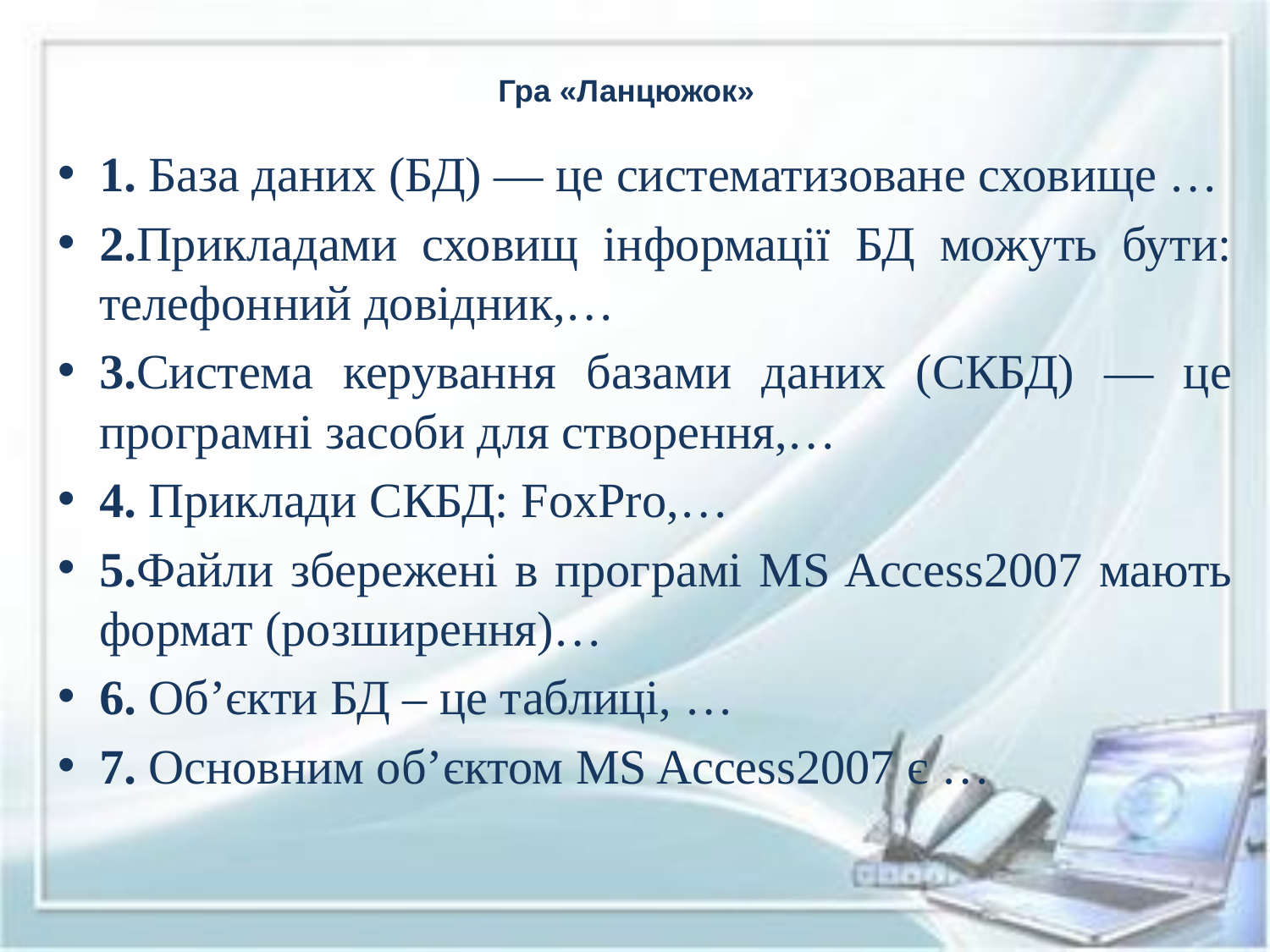

# Гра «Ланцюжок»
1. База даних (БД) — це систематизоване сховище …
2.Прикладами сховищ інформації БД можуть бути: телефонний довідник,…
3.Система керування базами даних (СКБД) — це програмні за­соби для створення,…
4. Приклади СКБД: FoxPro,…
5.Файли збережені в програмі MS Access2007 мають формат (розширення)…
6. Об’єкти БД – це таблиці, …
7. Основним об’єктом MS Access2007 є …